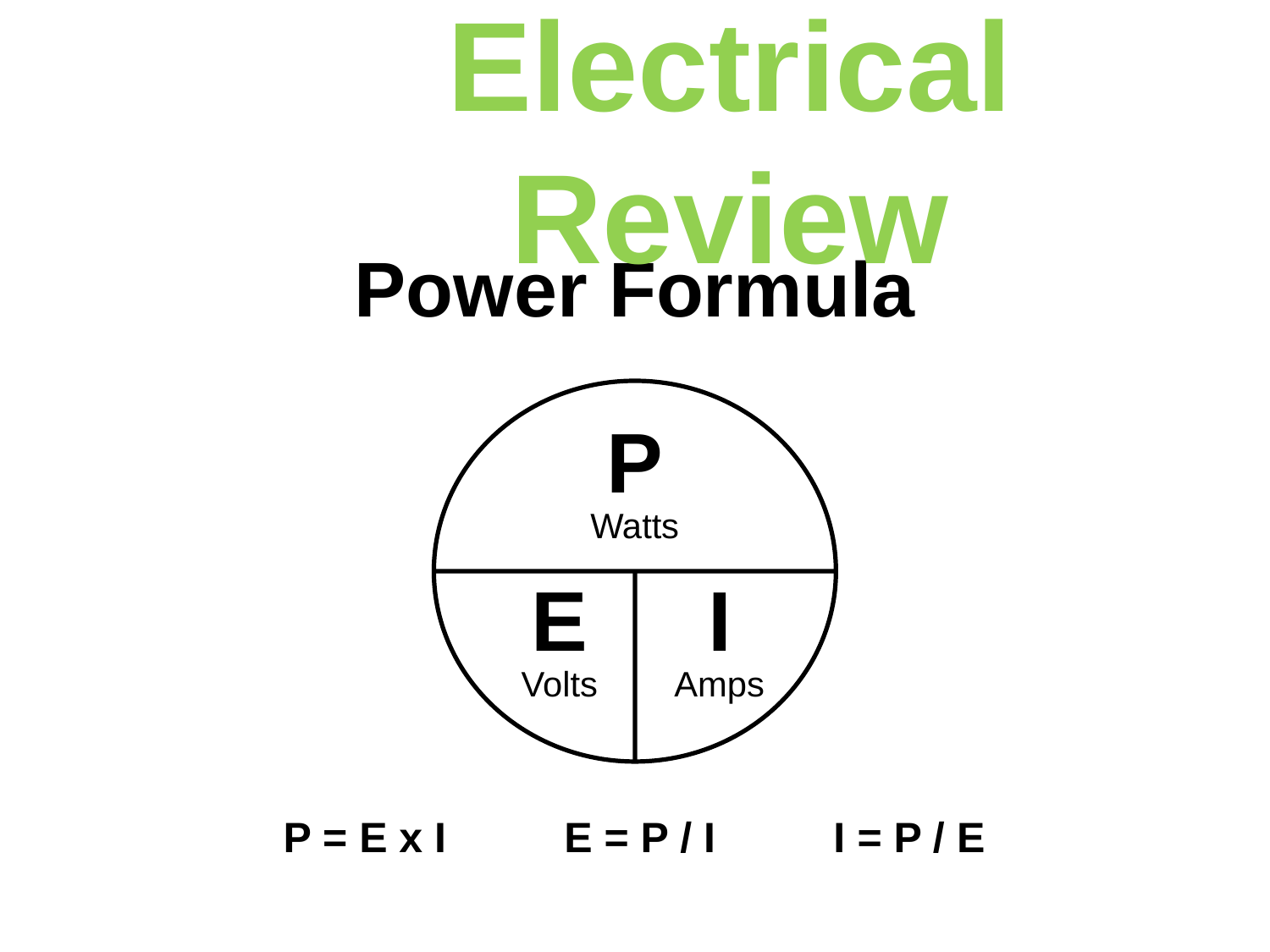

Electrical Review
Power Formula

P
Watts
E
I

Volts
Amps
P = E x I          E = P / I          I = P / E